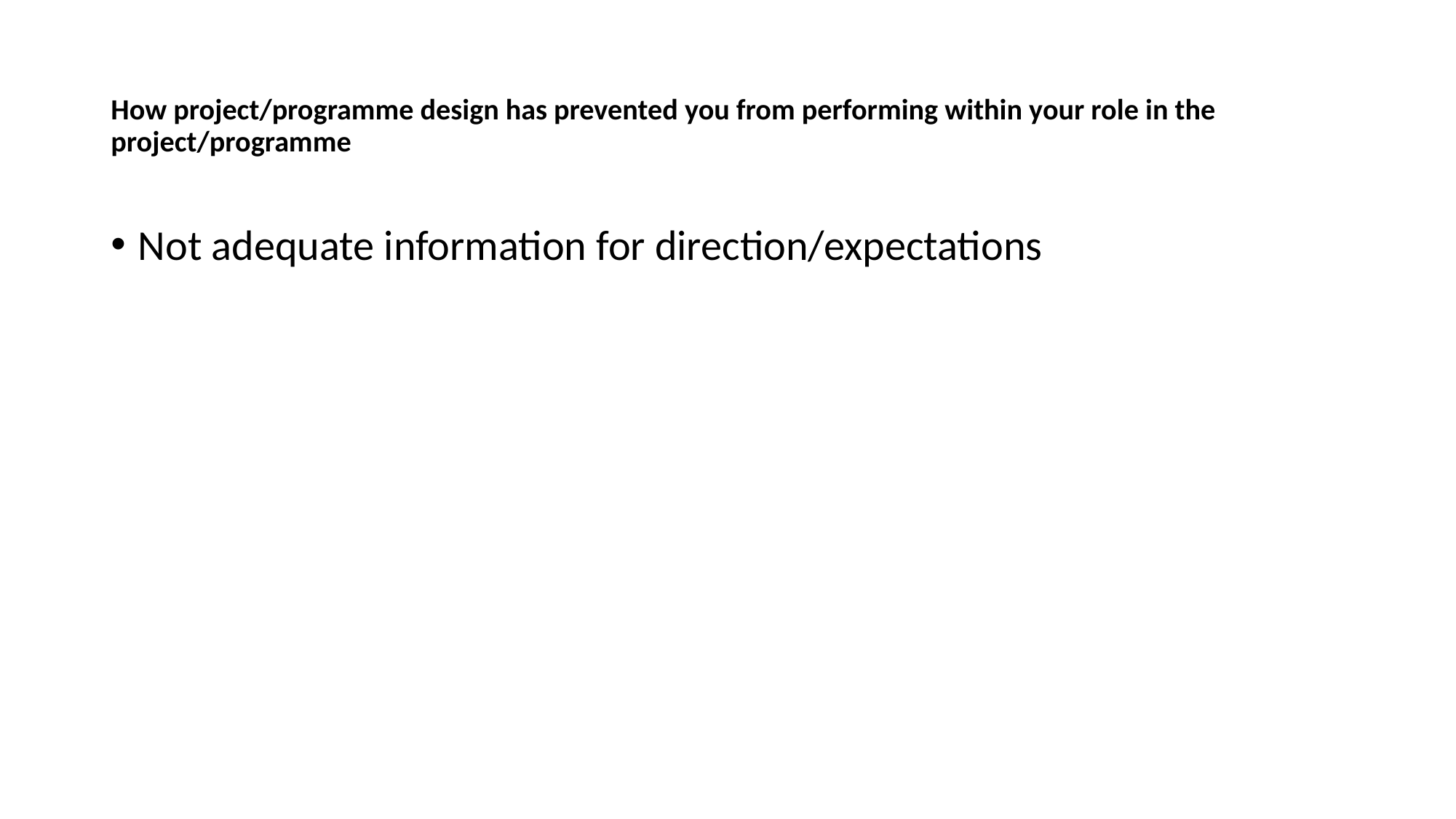

# How project/programme design has prevented you from performing within your role in the project/programme
Not adequate information for direction/expectations